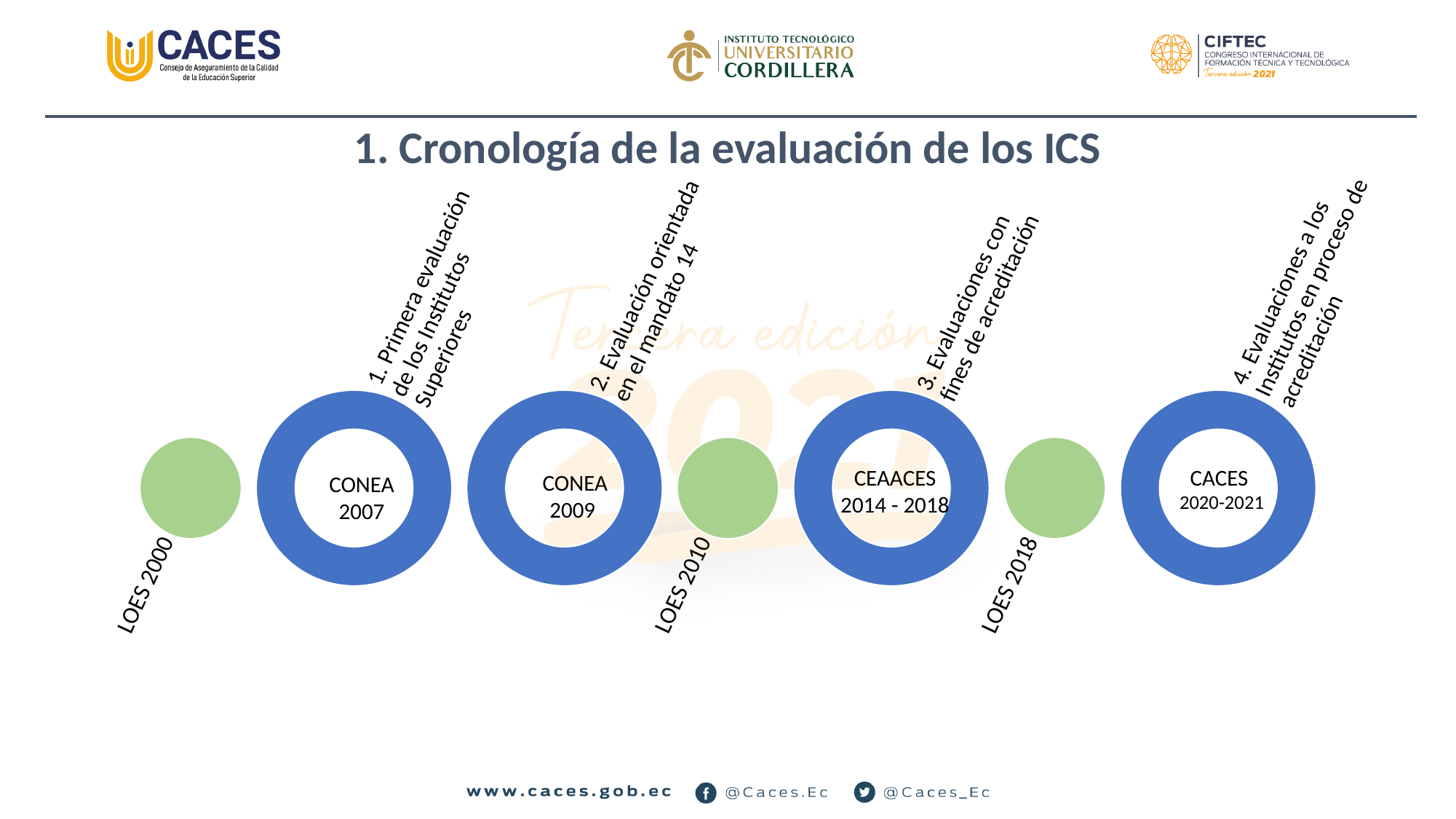

LOES 2000
1. Primera evaluación de los Institutos Superiores
2. Evaluación orientada en el mandato 14
LOES 2010
3. Evaluaciones con fines de acreditación
LOES 2018
4. Evaluaciones a los Institutos en proceso de acreditación
1. Cronología de la evaluación de los ICS
CEAACES
2014 - 2018
CACES
2020-2021
CONEA
2009
CONEA
2007